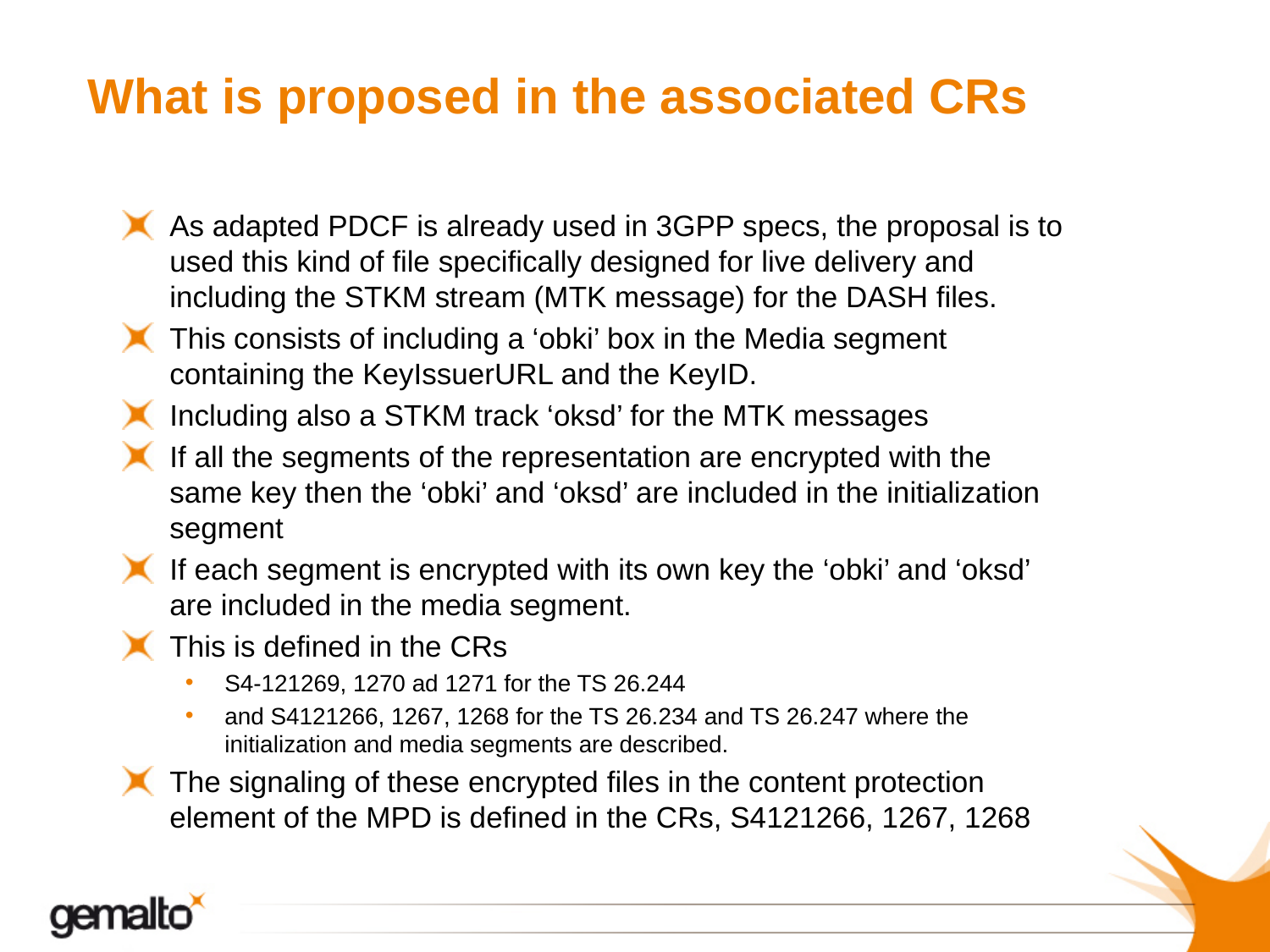

# What is proposed in the associated CRs
As adapted PDCF is already used in 3GPP specs, the proposal is to used this kind of file specifically designed for live delivery and including the STKM stream (MTK message) for the DASH files.
This consists of including a ‘obki’ box in the Media segment containing the KeyIssuerURL and the KeyID.
Including also a STKM track ‘oksd’ for the MTK messages
If all the segments of the representation are encrypted with the same key then the ‘obki’ and ‘oksd’ are included in the initialization segment
If each segment is encrypted with its own key the ‘obki’ and ‘oksd’ are included in the media segment.
This is defined in the CRs
S4-121269, 1270 ad 1271 for the TS 26.244
and S4121266, 1267, 1268 for the TS 26.234 and TS 26.247 where the initialization and media segments are described.
The signaling of these encrypted files in the content protection element of the MPD is defined in the CRs, S4121266, 1267, 1268